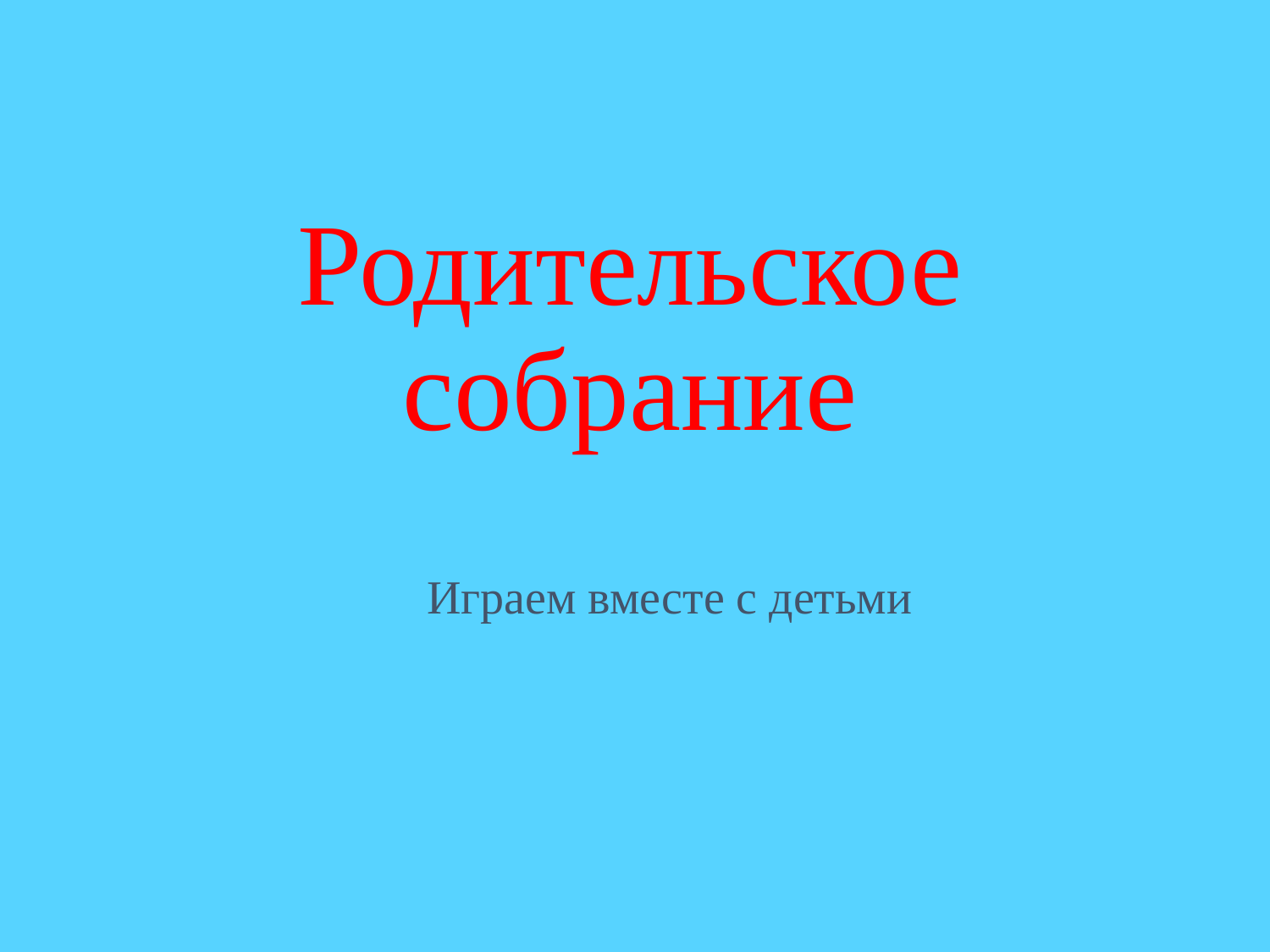

# Родительское собрание

Играем вместе с детьми